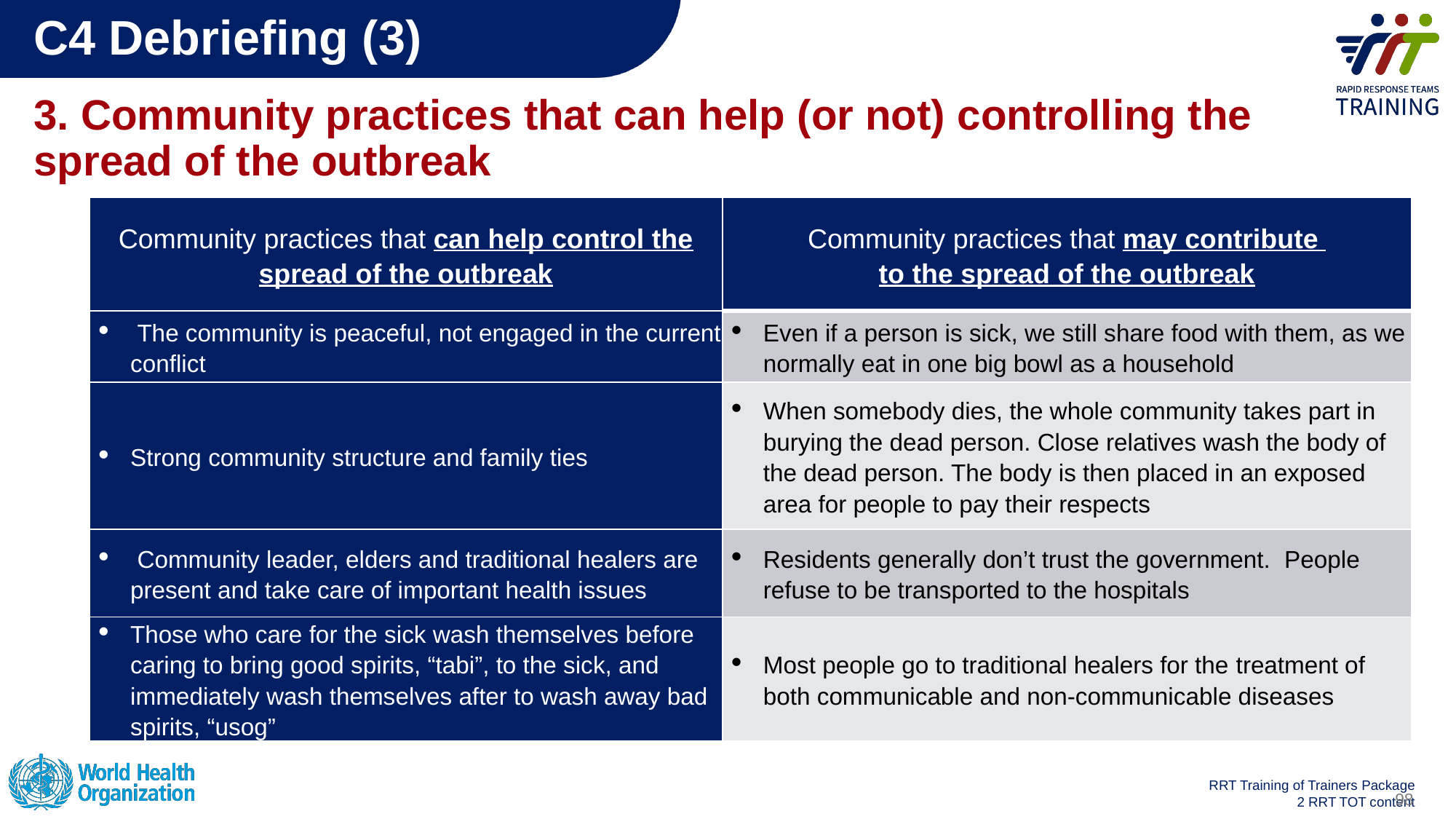

C4 Debriefing (3)
3. Community practices that can help (or not) controlling the spread of the outbreak
| Community practices that can help control the spread of the outbreak | Community practices that may contribute to the spread of the outbreak |
| --- | --- |
| The community is peaceful, not engaged in the current conflict | Even if a person is sick, we still share food with them, as we normally eat in one big bowl as a household |
| Strong community structure and family ties | When somebody dies, the whole community takes part in burying the dead person. Close relatives wash the body of the dead person. The body is then placed in an exposed area for people to pay their respects |
| Community leader, elders and traditional healers are present and take care of important health issues | Residents generally don’t trust the government.  People refuse to be transported to the hospitals |
| Those who care for the sick wash themselves before caring to bring good spirits, “tabi”, to the sick, and immediately wash themselves after to wash away bad spirits, “usog” | Most people go to traditional healers for the treatment of both communicable and non-communicable diseases |